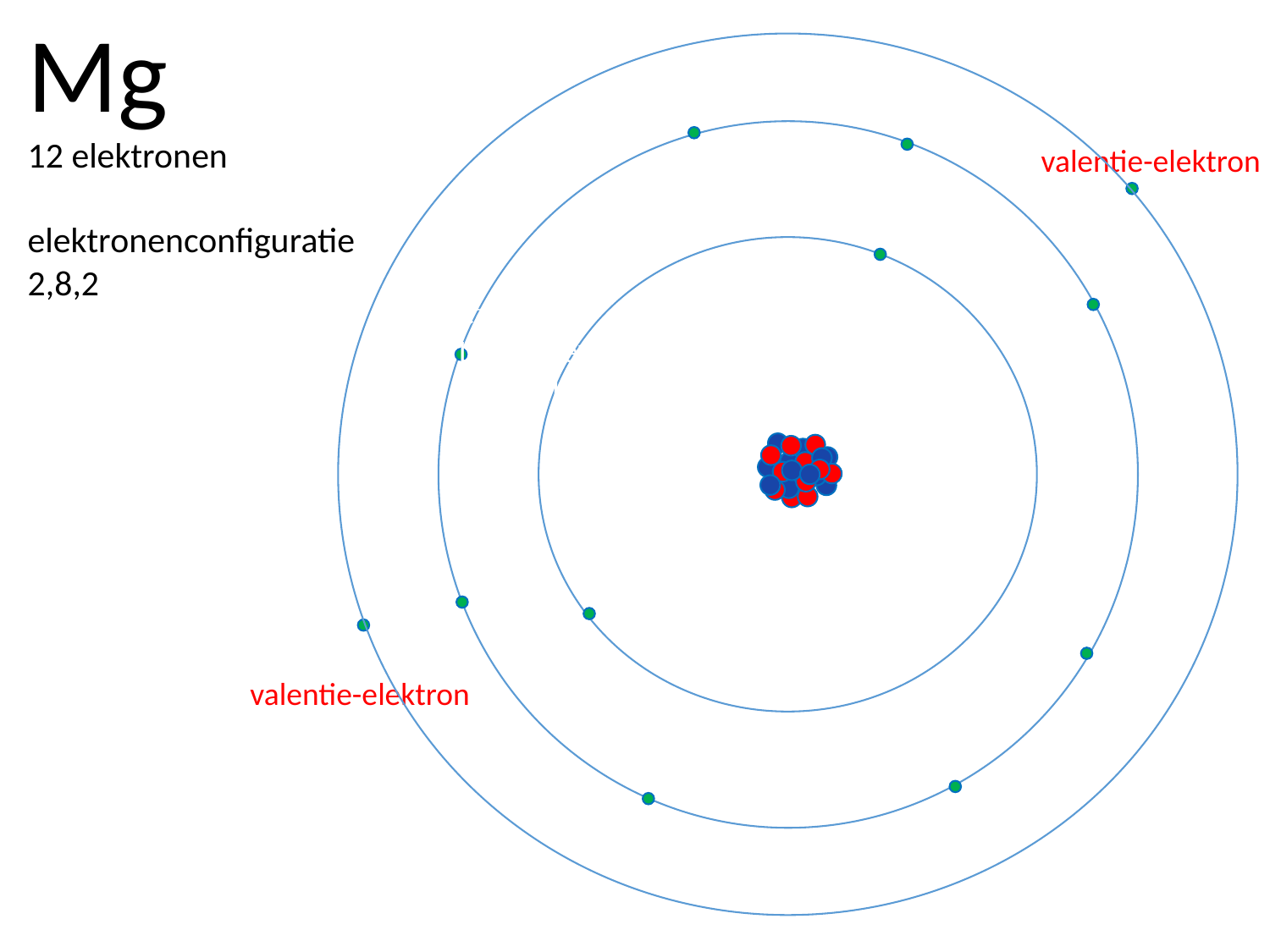

Mg
12 elektronen

elektronenconfiguratie
2,8,2

						             valentie-elektron

                       M-schil  e-
                                      L-schil 8e-
                                                   K-schil max. 2 e-

         valentie-elektron